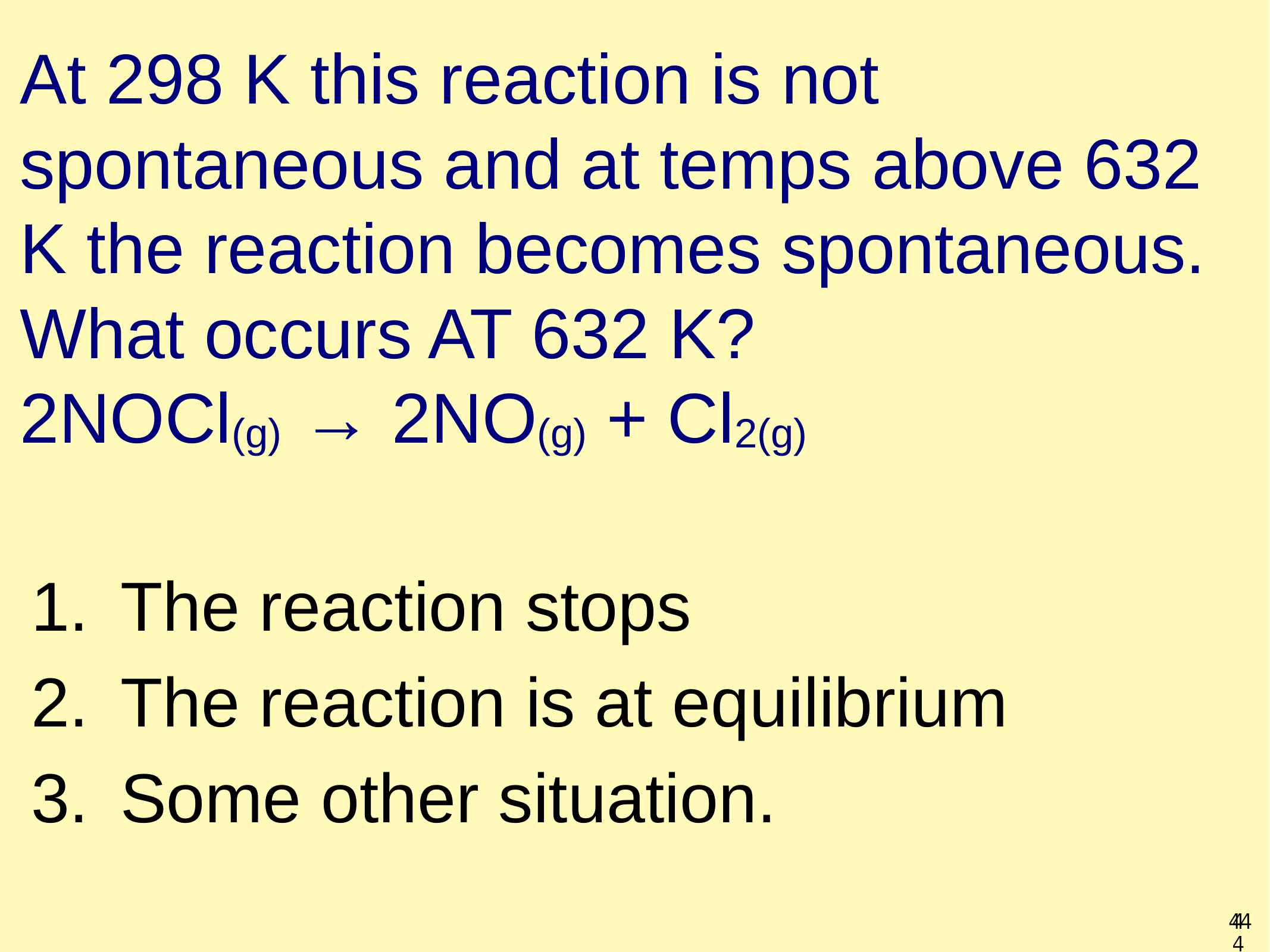

# At 298 K this reaction is not spontaneous and at temps above 632 K the reaction becomes spontaneous. What occurs AT 632 K? 2NOCl(g) → 2NO(g) + Cl2(g)
The reaction stops
The reaction is at equilibrium
Some other situation.
44
44